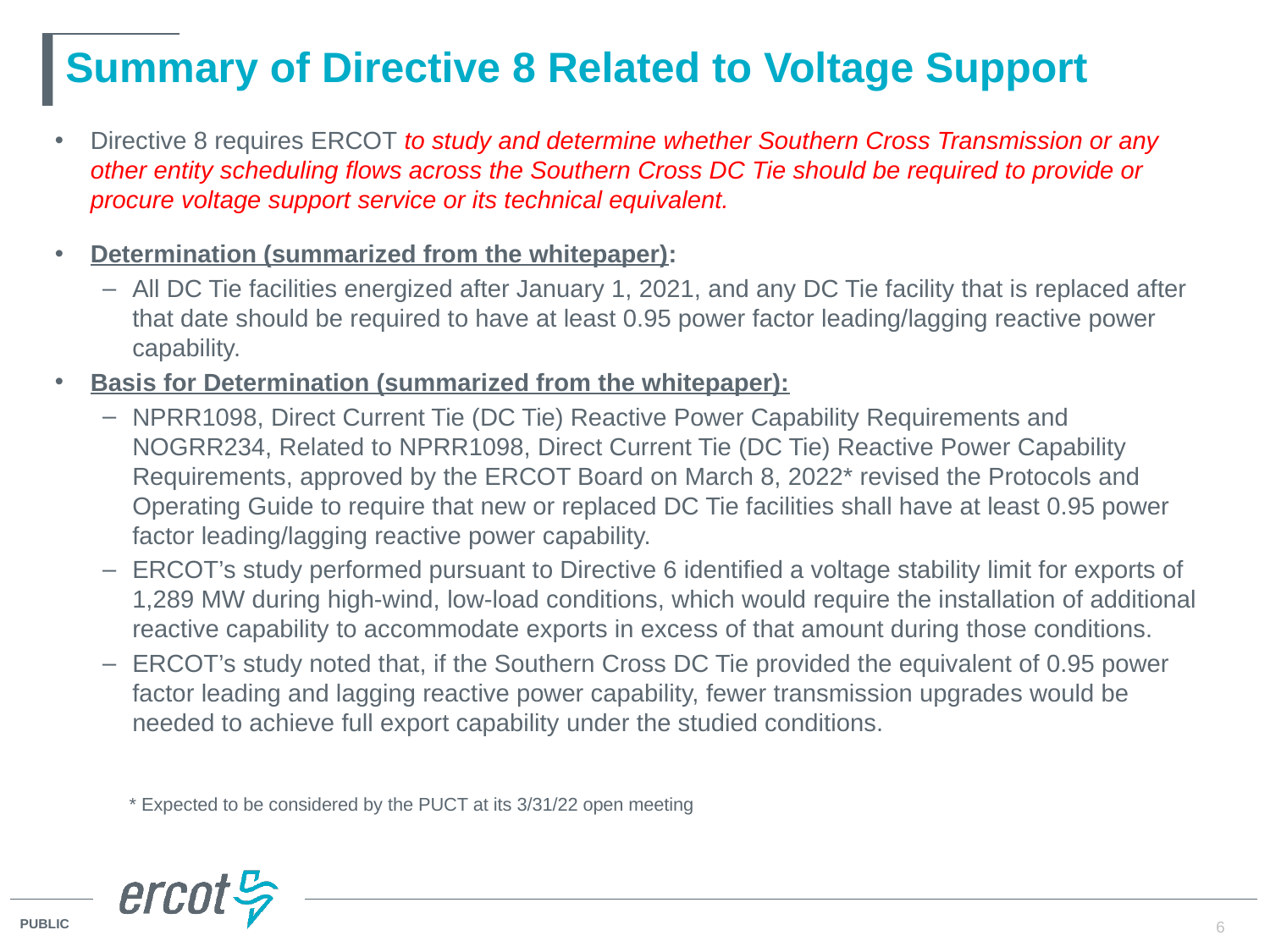

# Summary of Directive 8 Related to Voltage Support
Directive 8 requires ERCOT to study and determine whether Southern Cross Transmission or any other entity scheduling flows across the Southern Cross DC Tie should be required to provide or procure voltage support service or its technical equivalent.

Determination (summarized from the whitepaper):
All DC Tie facilities energized after January 1, 2021, and any DC Tie facility that is replaced after that date should be required to have at least 0.95 power factor leading/lagging reactive power capability.
Basis for Determination (summarized from the whitepaper):
NPRR1098, Direct Current Tie (DC Tie) Reactive Power Capability Requirements and NOGRR234, Related to NPRR1098, Direct Current Tie (DC Tie) Reactive Power Capability Requirements, approved by the ERCOT Board on March 8, 2022* revised the Protocols and Operating Guide to require that new or replaced DC Tie facilities shall have at least 0.95 power factor leading/lagging reactive power capability.
ERCOT’s study performed pursuant to Directive 6 identified a voltage stability limit for exports of 1,289 MW during high-wind, low-load conditions, which would require the installation of additional reactive capability to accommodate exports in excess of that amount during those conditions.
ERCOT’s study noted that, if the Southern Cross DC Tie provided the equivalent of 0.95 power factor leading and lagging reactive power capability, fewer transmission upgrades would be needed to achieve full export capability under the studied conditions.

* Expected to be considered by the PUCT at its 3/31/22 open meeting
6